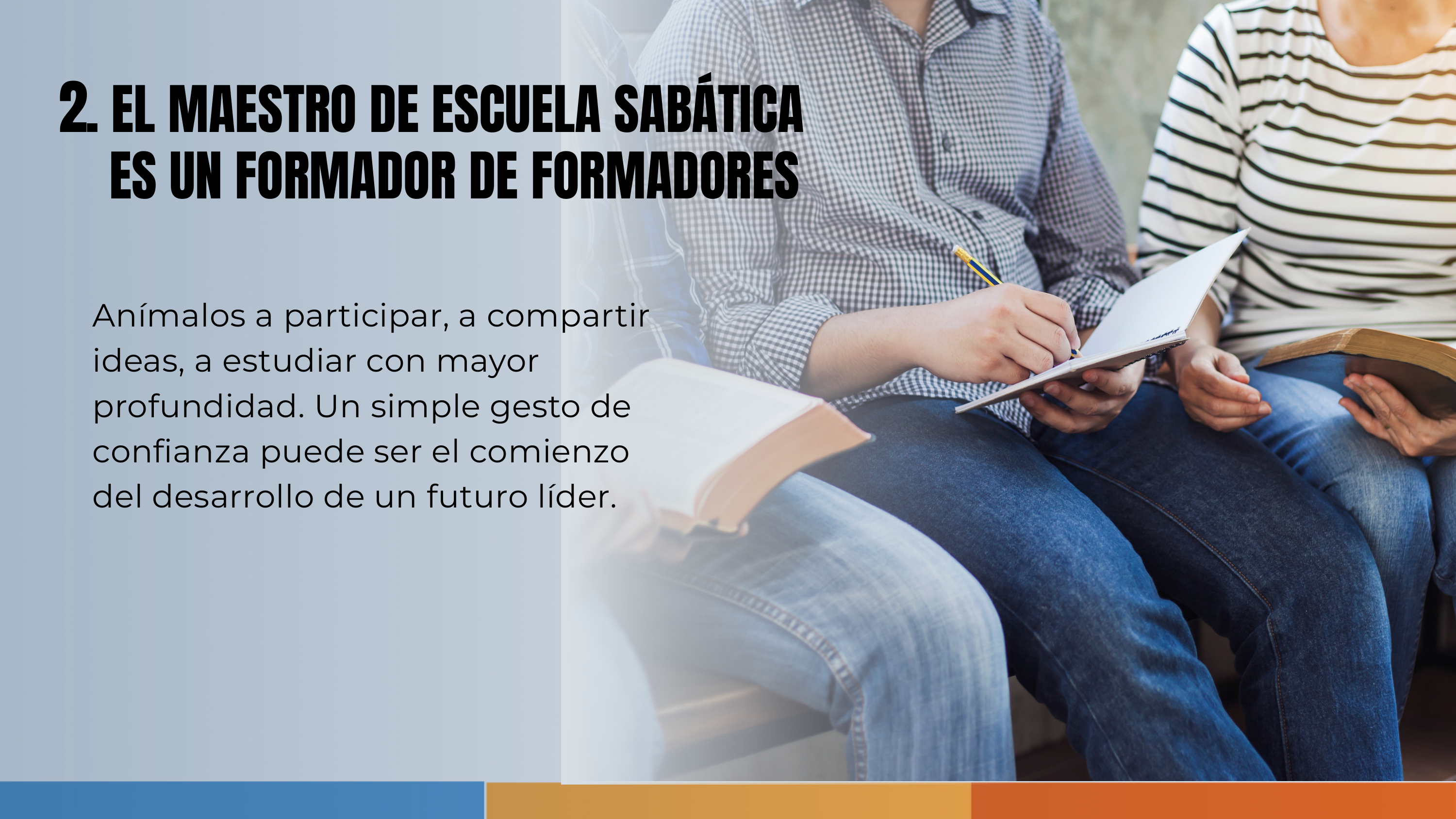

2. EL MAESTRO DE ESCUELA SABÁTICA
    ES UN FORMADOR DE FORMADORES
Anímalos a participar, a compartir
ideas, a estudiar con mayor profundidad. Un simple gesto de confianza puede ser el comienzo del desarrollo de un futuro líder.